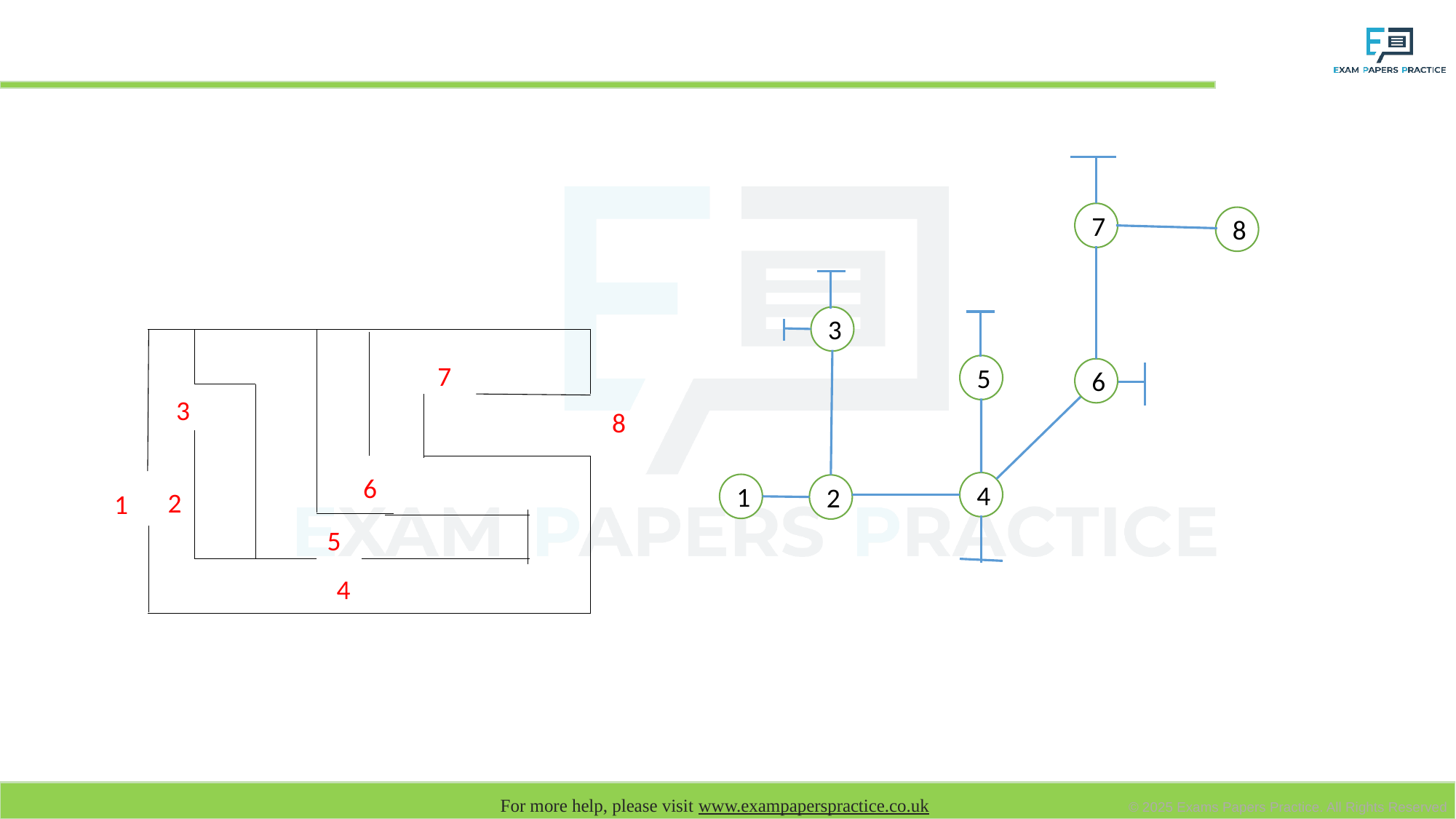

# Create a graph for the following maze
7
8
3
7
5
6
3
8
6
4
1
2
2
1
5
4